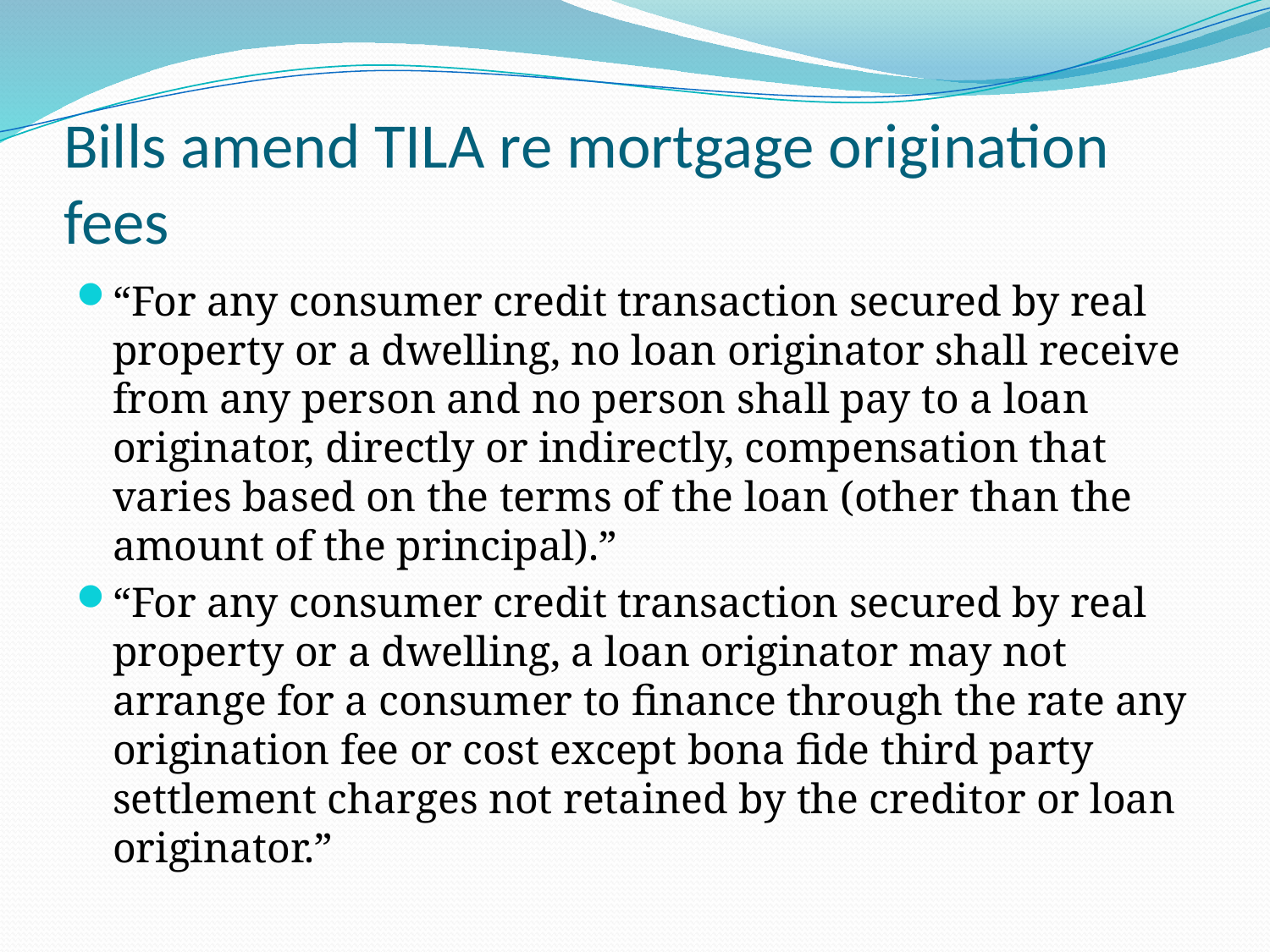

Bills amend TILA re mortgage origination fees
“For any consumer credit transaction secured by real property or a dwelling, no loan originator shall receive from any person and no person shall pay to a loan originator, directly or indirectly, compensation that varies based on the terms of the loan (other than the amount of the principal).”
“For any consumer credit transaction secured by real property or a dwelling, a loan originator may not arrange for a consumer to finance through the rate any origination fee or cost except bona fide third party settlement charges not retained by the creditor or loan originator.”